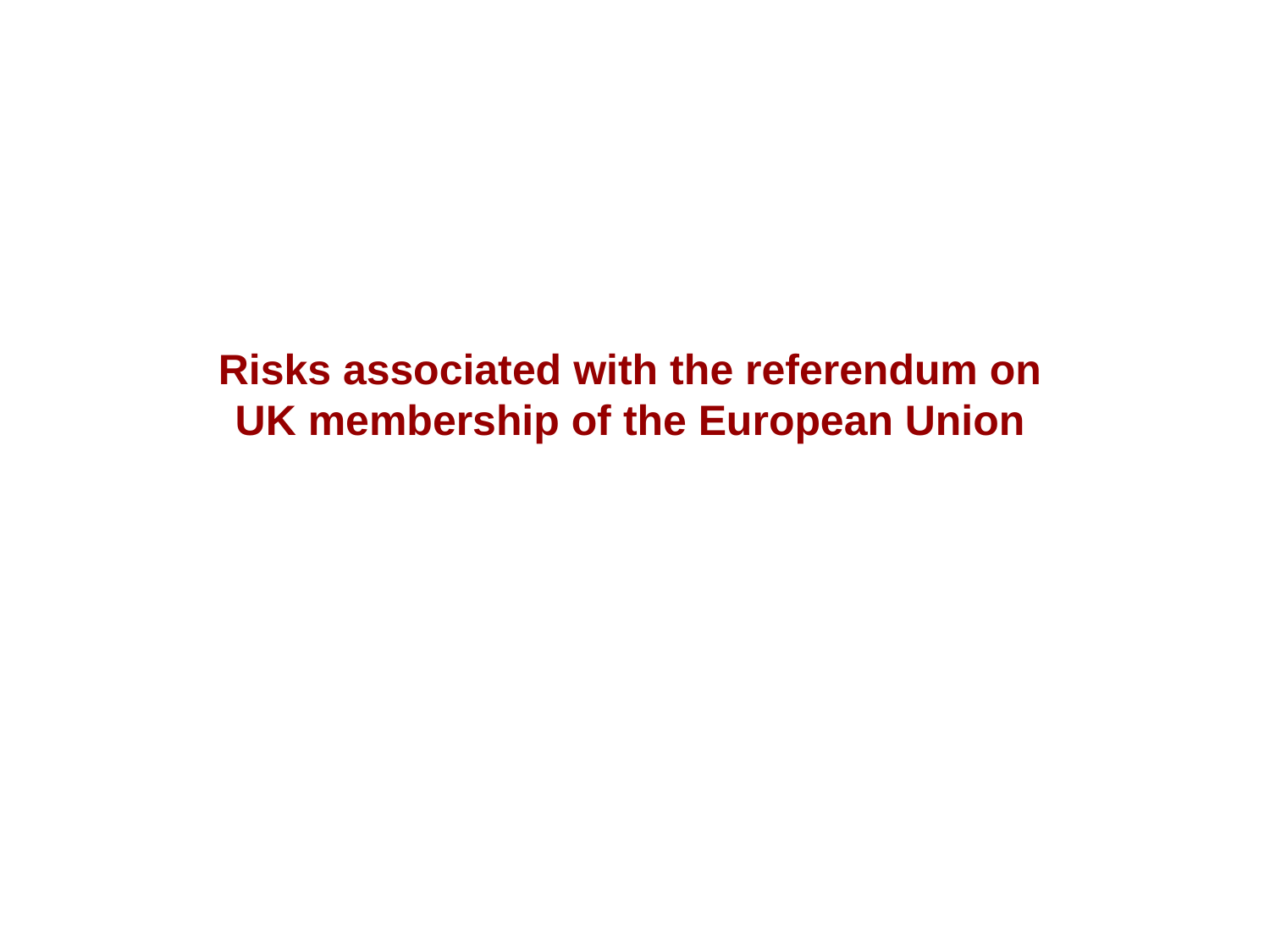

Risks associated with the referendum on
UK membership of the European Union